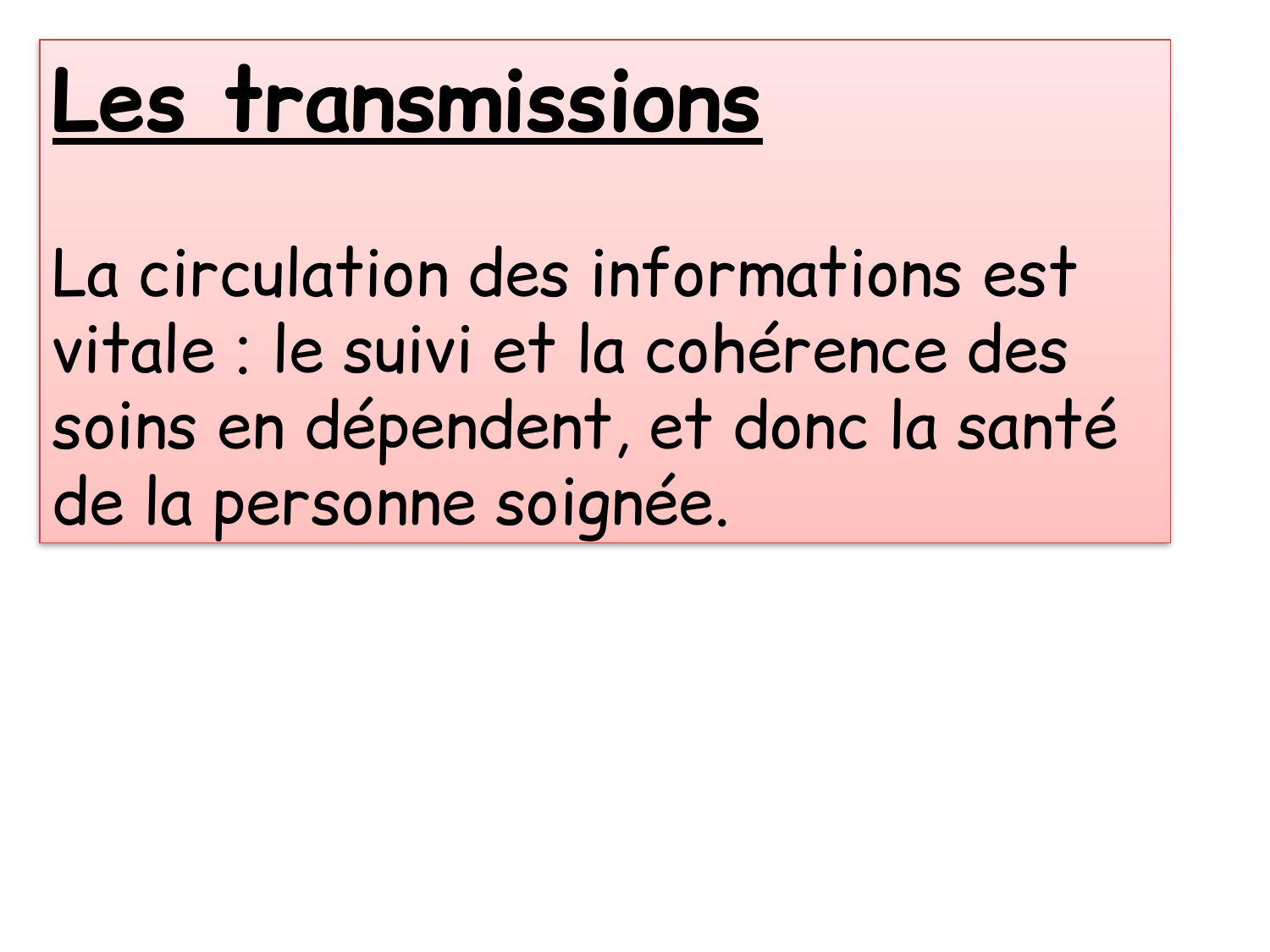

Les transmissions

La circulation des informations est vitale : le suivi et la cohérence des soins en dépendent, et donc la santé de la personne soignée.